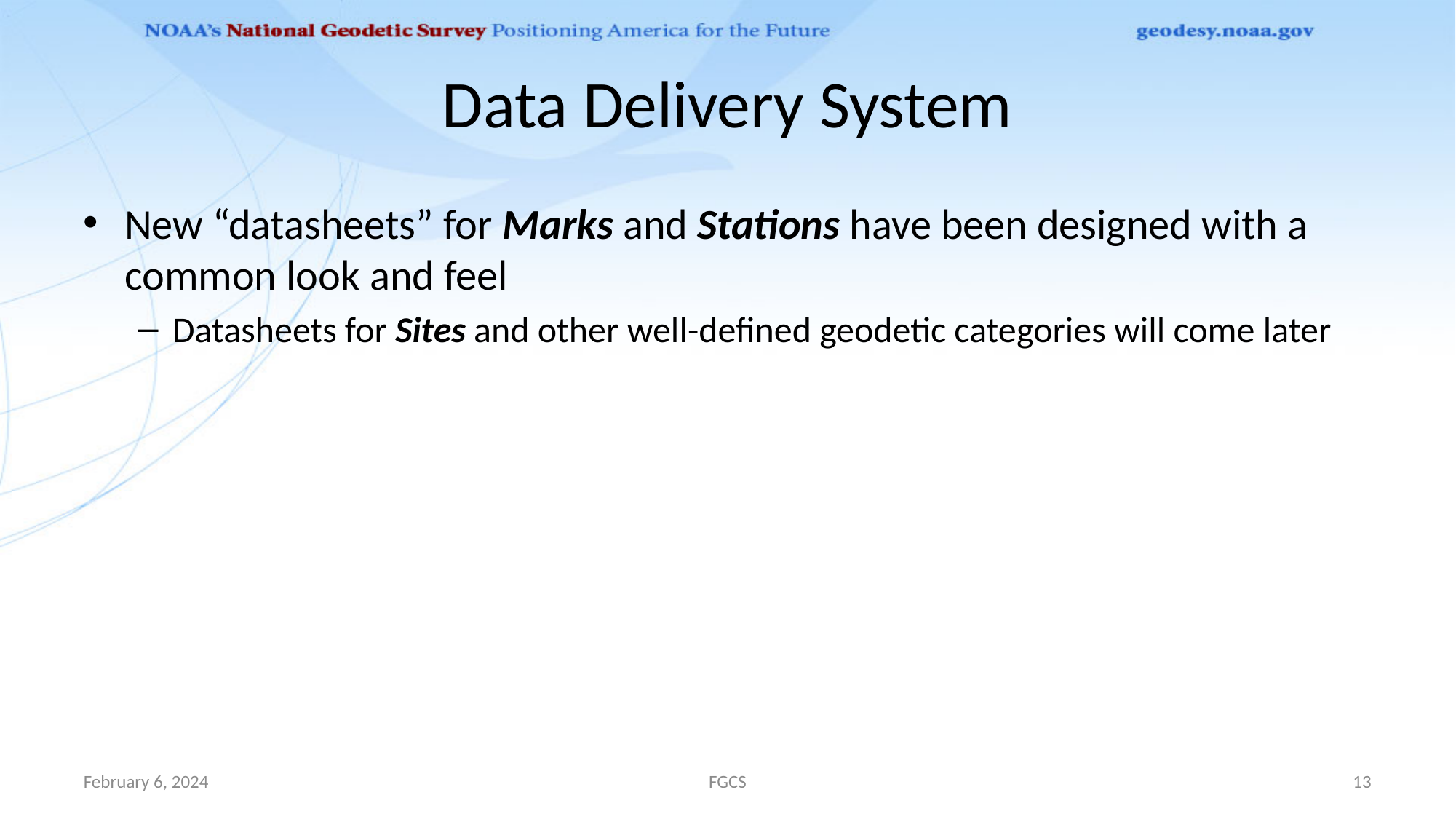

# Data Delivery System
New “datasheets” for Marks and Stations have been designed with a common look and feel
Datasheets for Sites and other well-defined geodetic categories will come later
February 6, 2024
FGCS
13